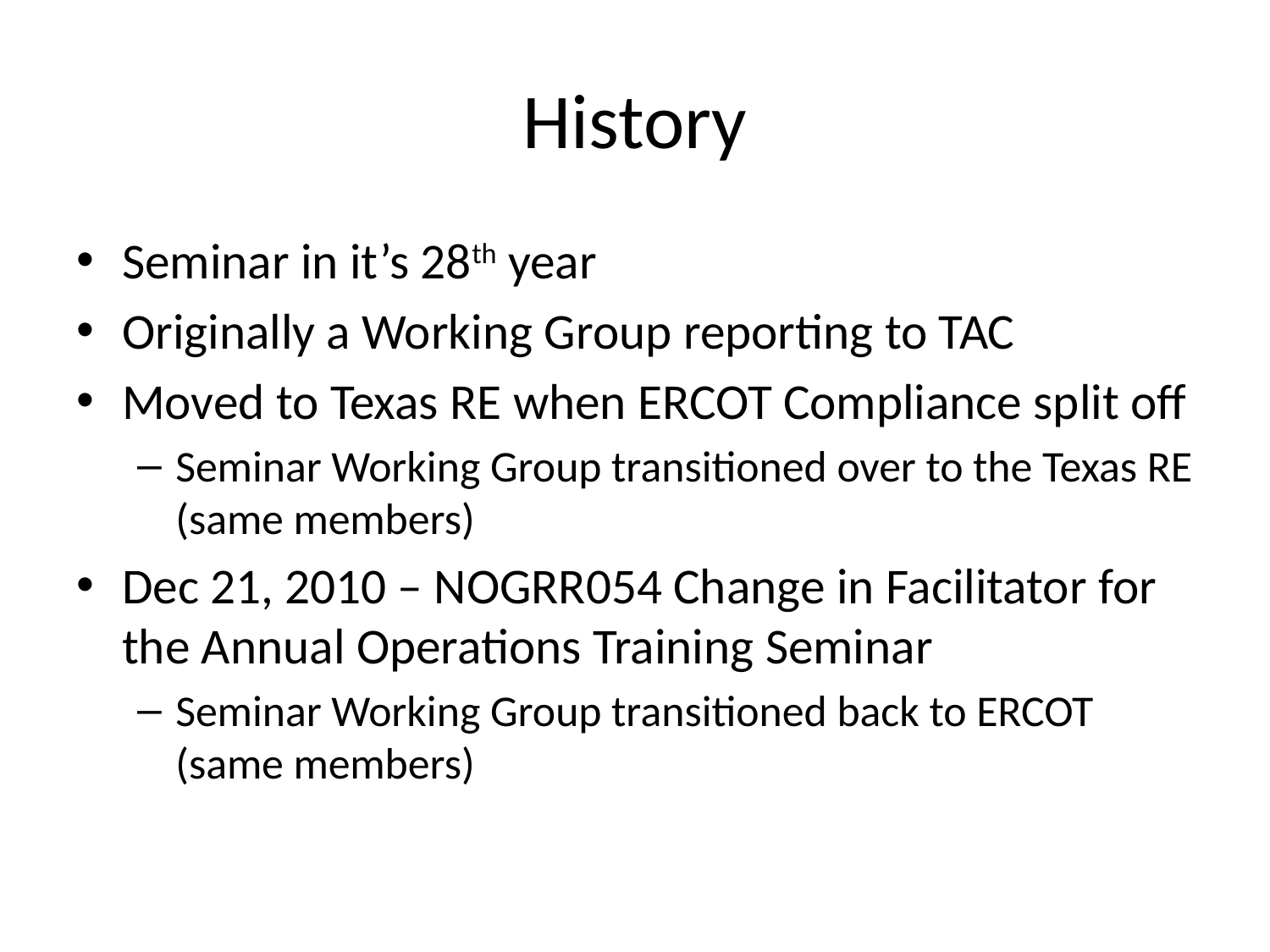

# History
Seminar in it’s 28th year
Originally a Working Group reporting to TAC
Moved to Texas RE when ERCOT Compliance split off
Seminar Working Group transitioned over to the Texas RE (same members)
Dec 21, 2010 – NOGRR054 Change in Facilitator for the Annual Operations Training Seminar
Seminar Working Group transitioned back to ERCOT  (same members)